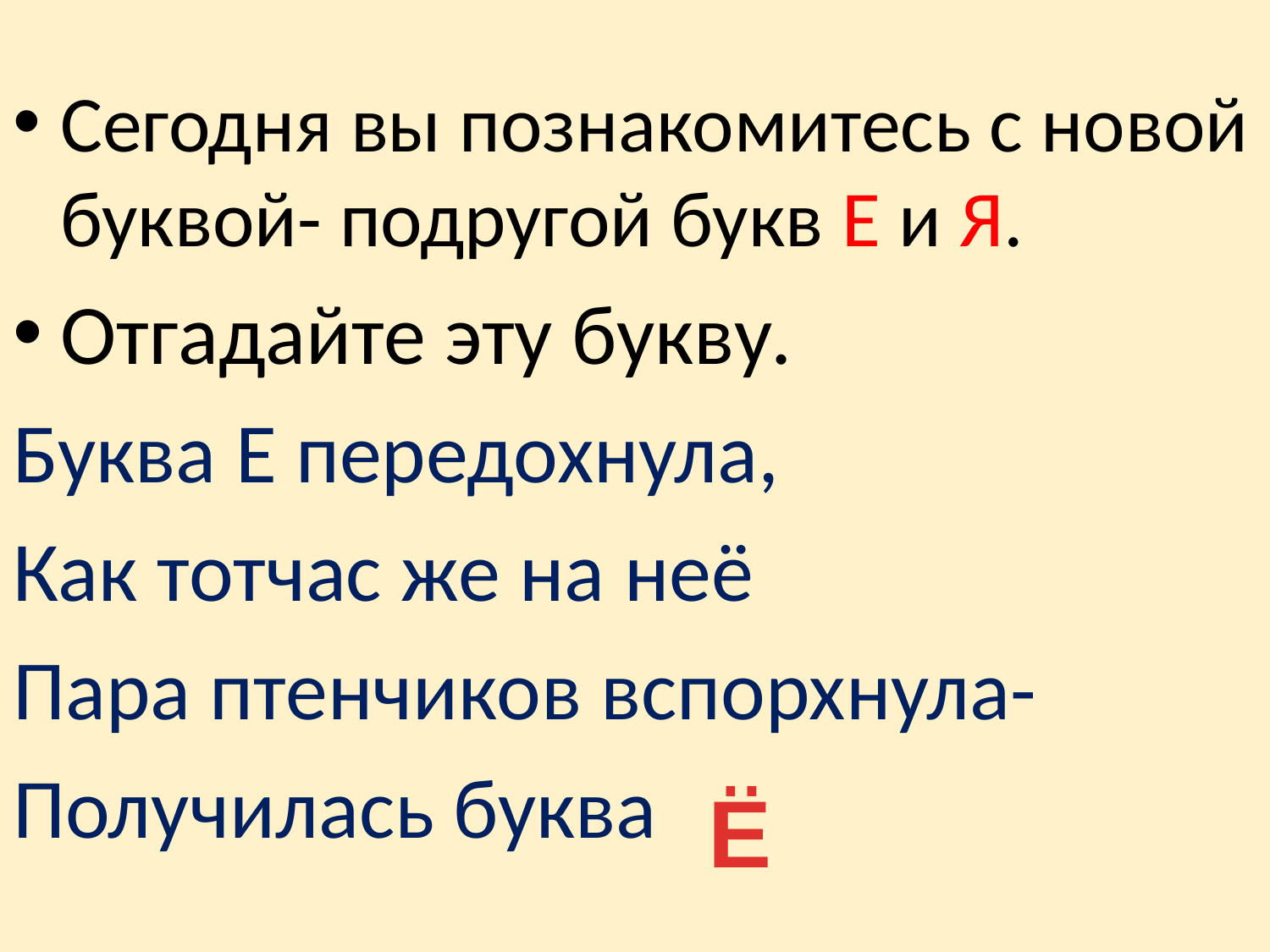

Сегодня вы познакомитесь с новой буквой- подругой букв Е и Я.
Отгадайте эту букву.
Буква Е передохнула,
Как тотчас же на неё
Пара птенчиков вспорхнула-
Получилась буква
Ё